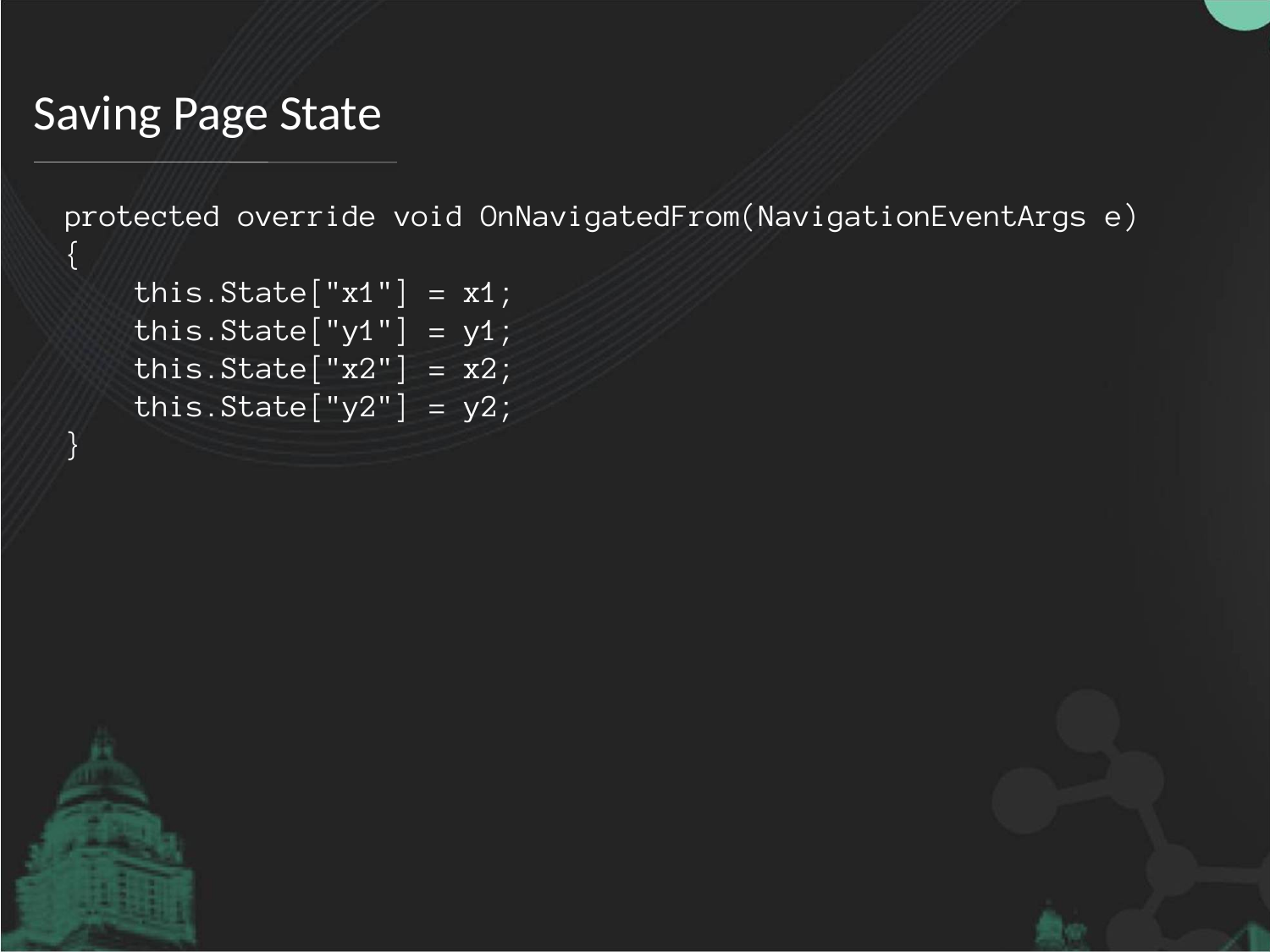

# Saving Page State
protected override void OnNavigatedFrom(NavigationEventArgs e)
{
    this.State["x1"] = x1;
    this.State["y1"] = y1;
    this.State["x2"] = x2;
    this.State["y2"] = y2;
}